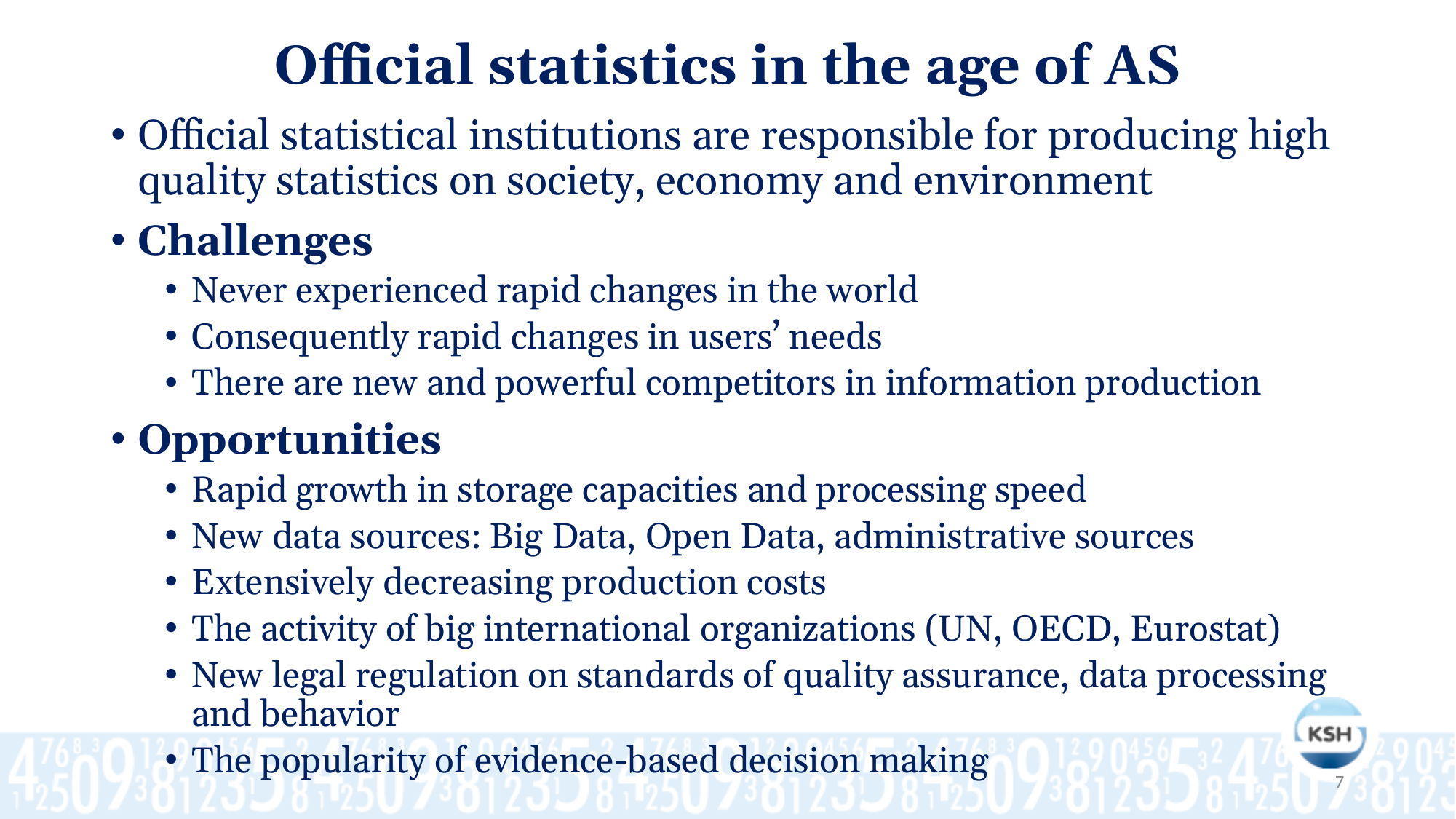

Official statistics in the age of AS
Official statistical institutions are responsible for producing high quality statistics on society, economy and environment
Challenges
Never experienced rapid changes in the world
Consequently rapid changes in users’ needs
There are new and powerful competitors in information production
Opportunities
Rapid growth in storage capacities and processing speed
New data sources: Big Data, Open Data, administrative sources
Extensively decreasing production costs
The activity of big international organizations (UN, OECD, Eurostat)
New legal regulation on standards of quality assurance, data processing and behavior
The popularity of evidence-based decision making
7